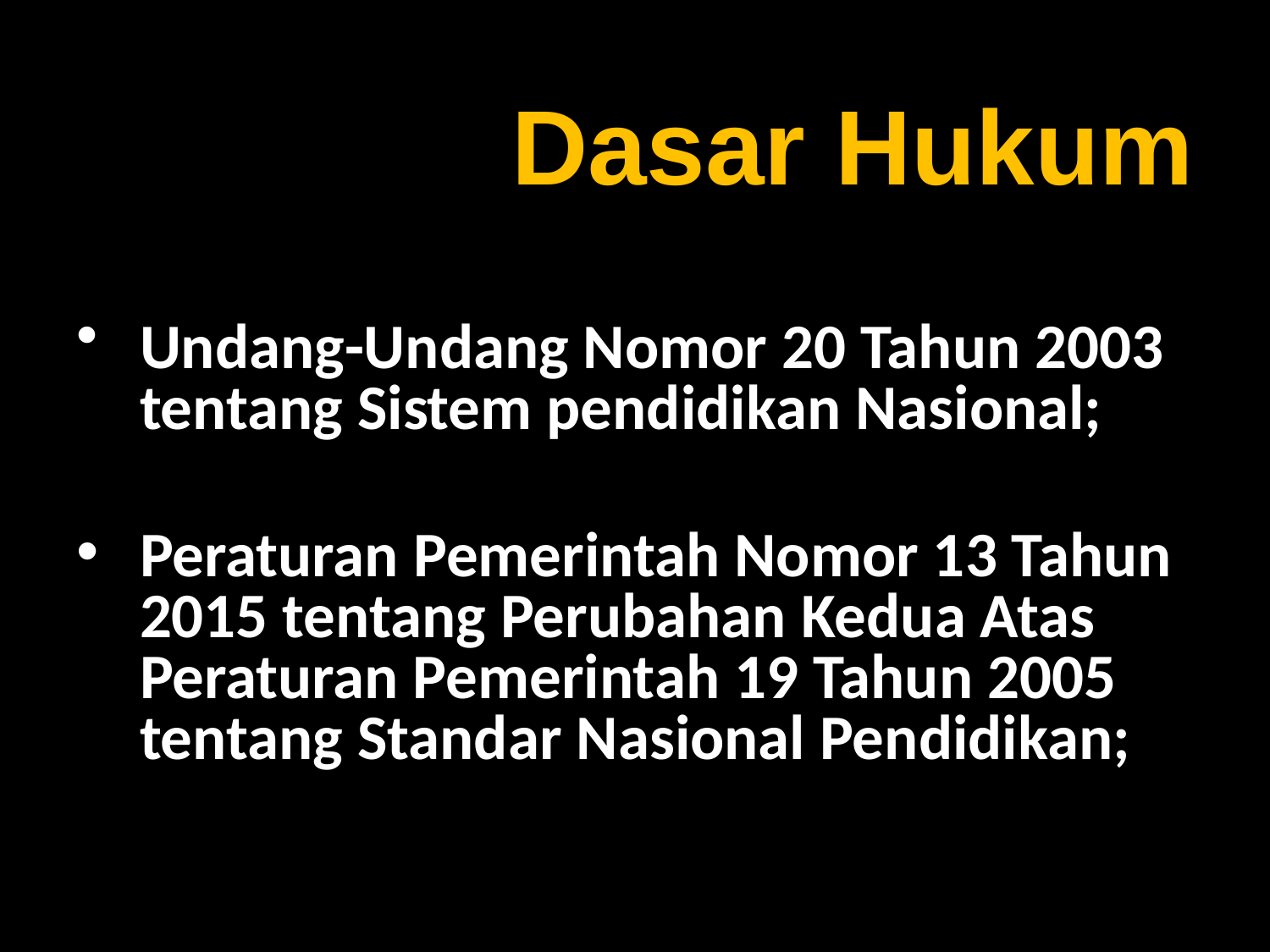

# Dasar Hukum

Undang-Undang Nomor 20 Tahun 2003 tentang Sistem pendidikan Nasional;

Peraturan Pemerintah Nomor 13 Tahun 2015 tentang Perubahan Kedua Atas Peraturan Pemerintah 19 Tahun 2005 tentang Standar Nasional Pendidikan;